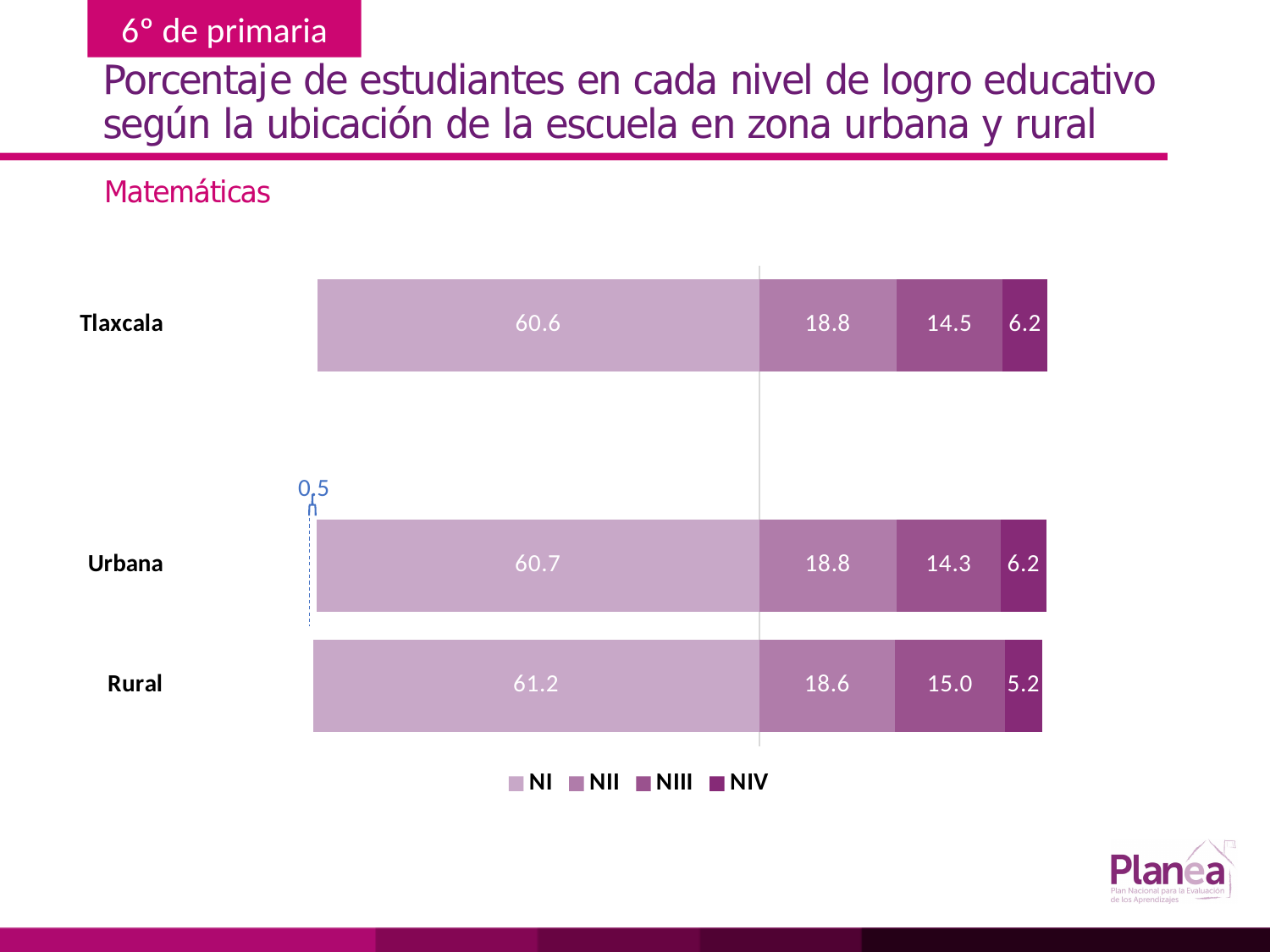

# Porcentaje de estudiantes en cada nivel de logro educativo según la ubicación de la escuela en zona urbana y rural

Matemáticas

### Chart

| Category |  |  |  |  |
|---|---|---|---|---|
| Rural | -61.2 | 18.6 | 15.0 | 5.2 |
| Urbana | -60.7 | 18.8 | 14.3 | 6.2 |
|  | None | None | None | None |
| Tlaxcala | -60.6 | 18.8 | 14.5 | 6.2 |
0.5